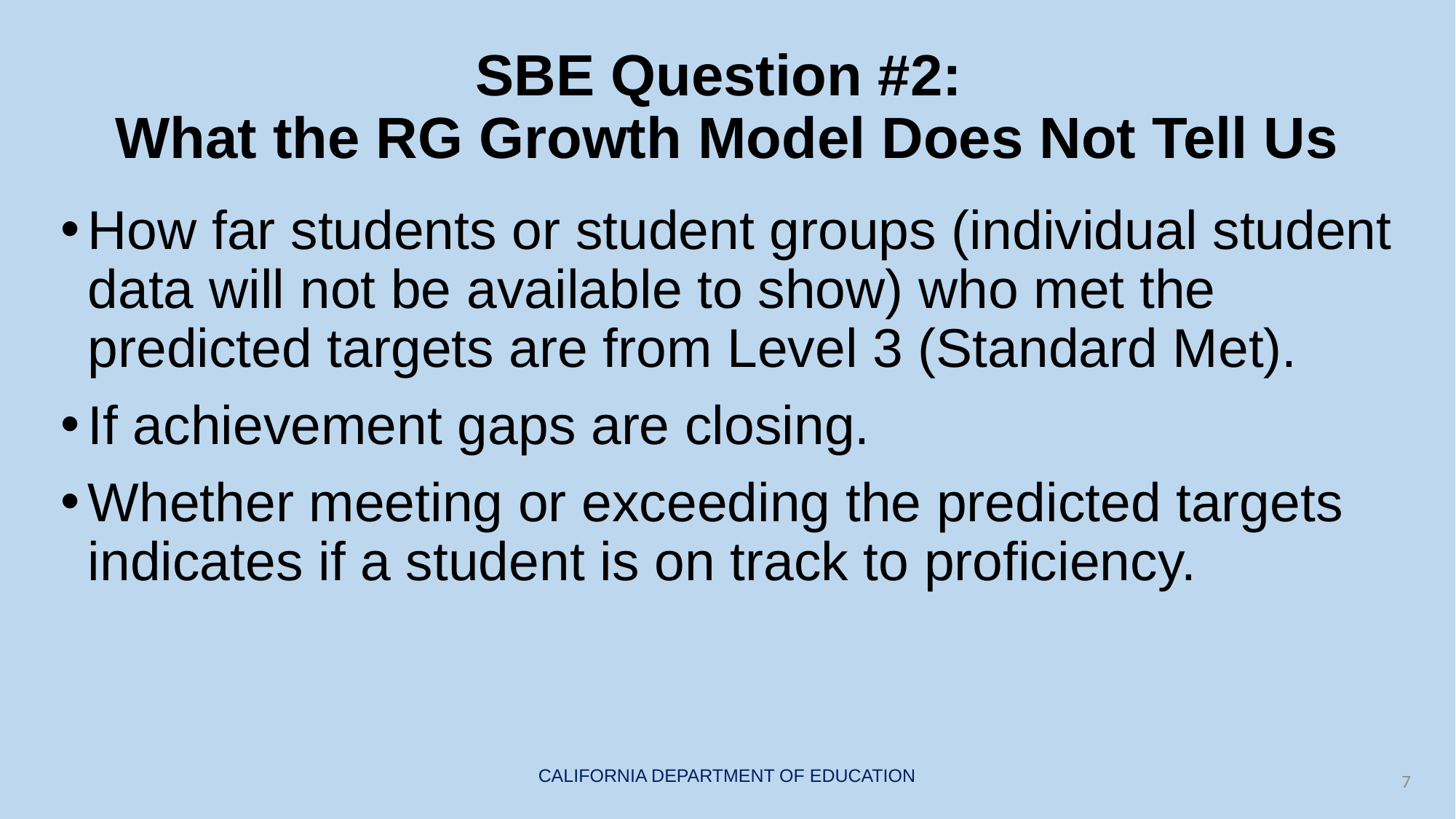

# SBE Question #2: What the RG Growth Model Does Not Tell Us
How far students or student groups (individual student data will not be available to show) who met the predicted targets are from Level 3 (Standard Met).
If achievement gaps are closing.
Whether meeting or exceeding the predicted targets indicates if a student is on track to proficiency.

7